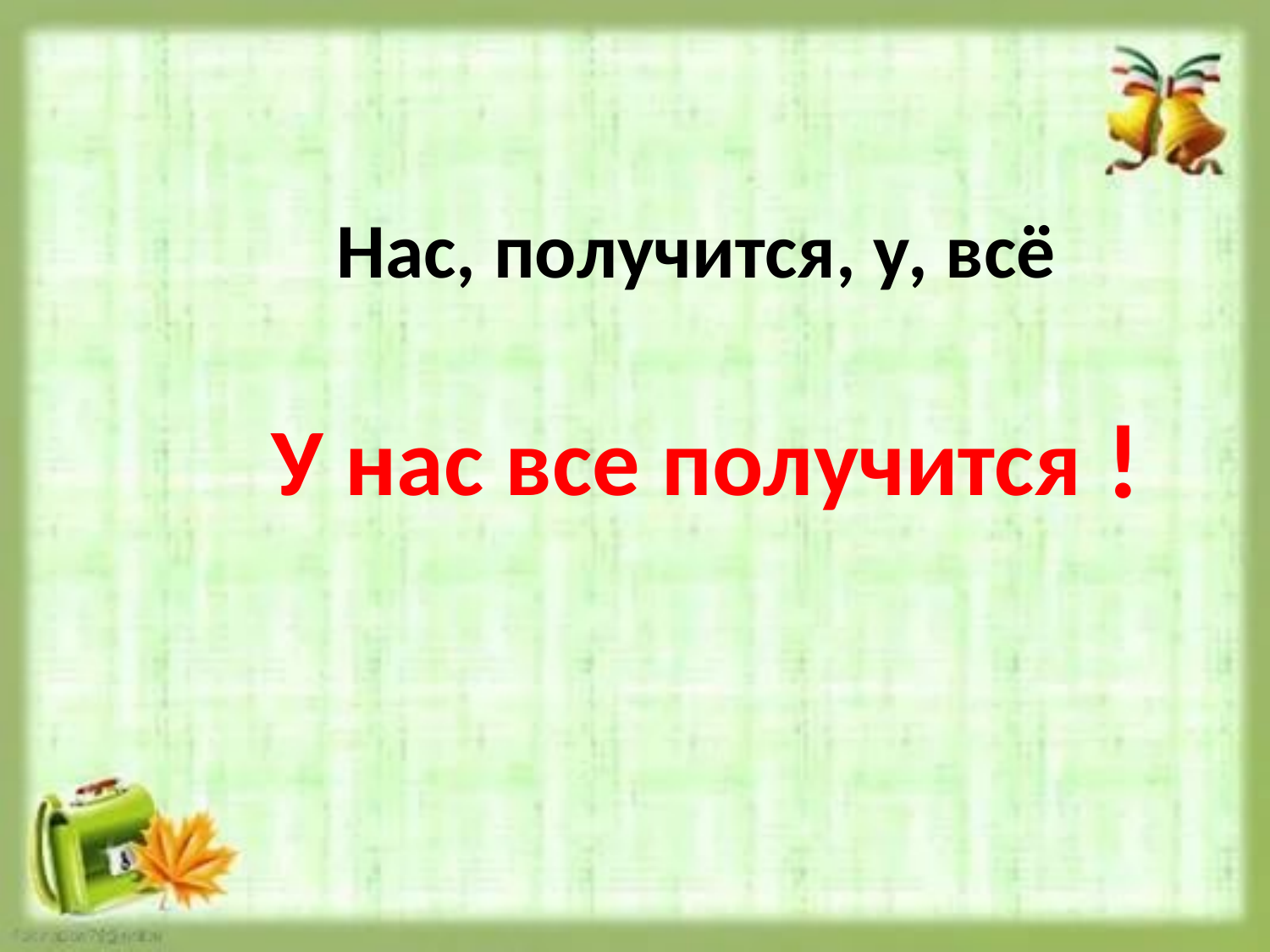

Нас, получится, у, всё

У нас все получится
!